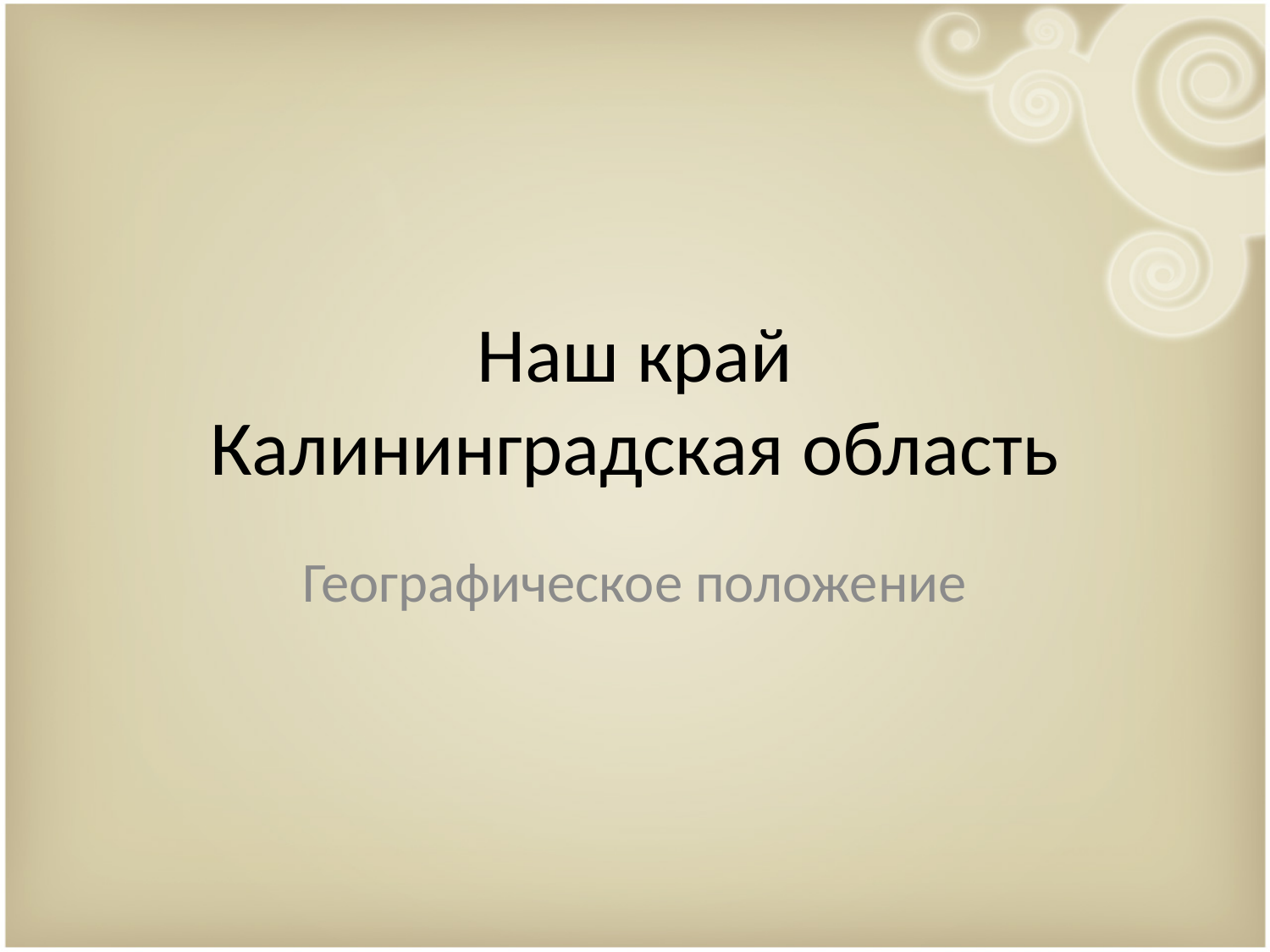

# Наш край Калининградская область
Географическое положение